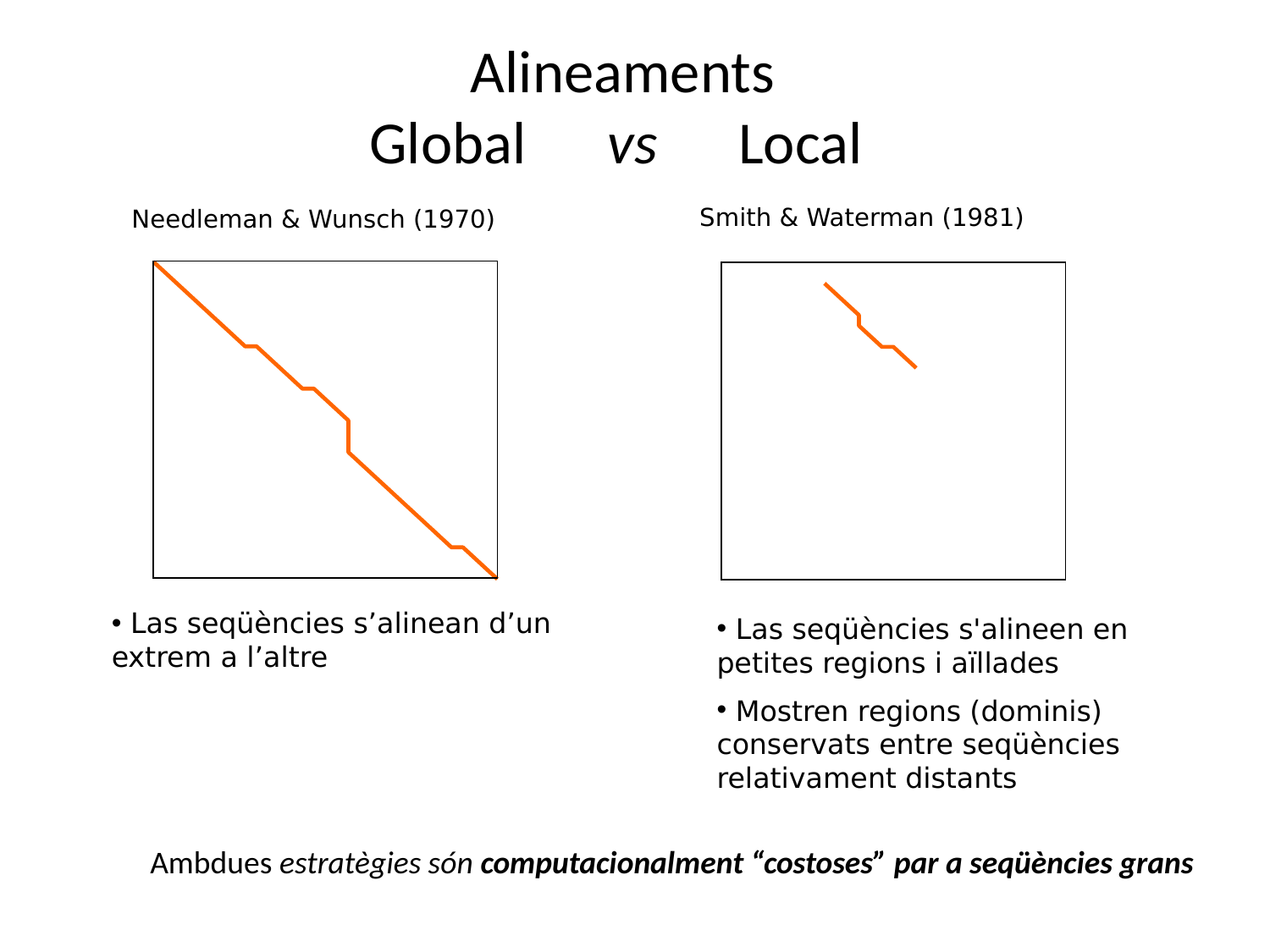

# Alineaments Global      vs      Local

Smith & Waterman (1981)
Needleman & Wunsch (1970)

 Las seqüències s’alinean d’un extrem a l’altre
 Las seqüències s'alineen en petites regions i aïllades
 Mostren regions (dominis) conservats entre seqüències relativament distants
Ambdues estratègies són computacionalment “costoses” par a seqüències grans